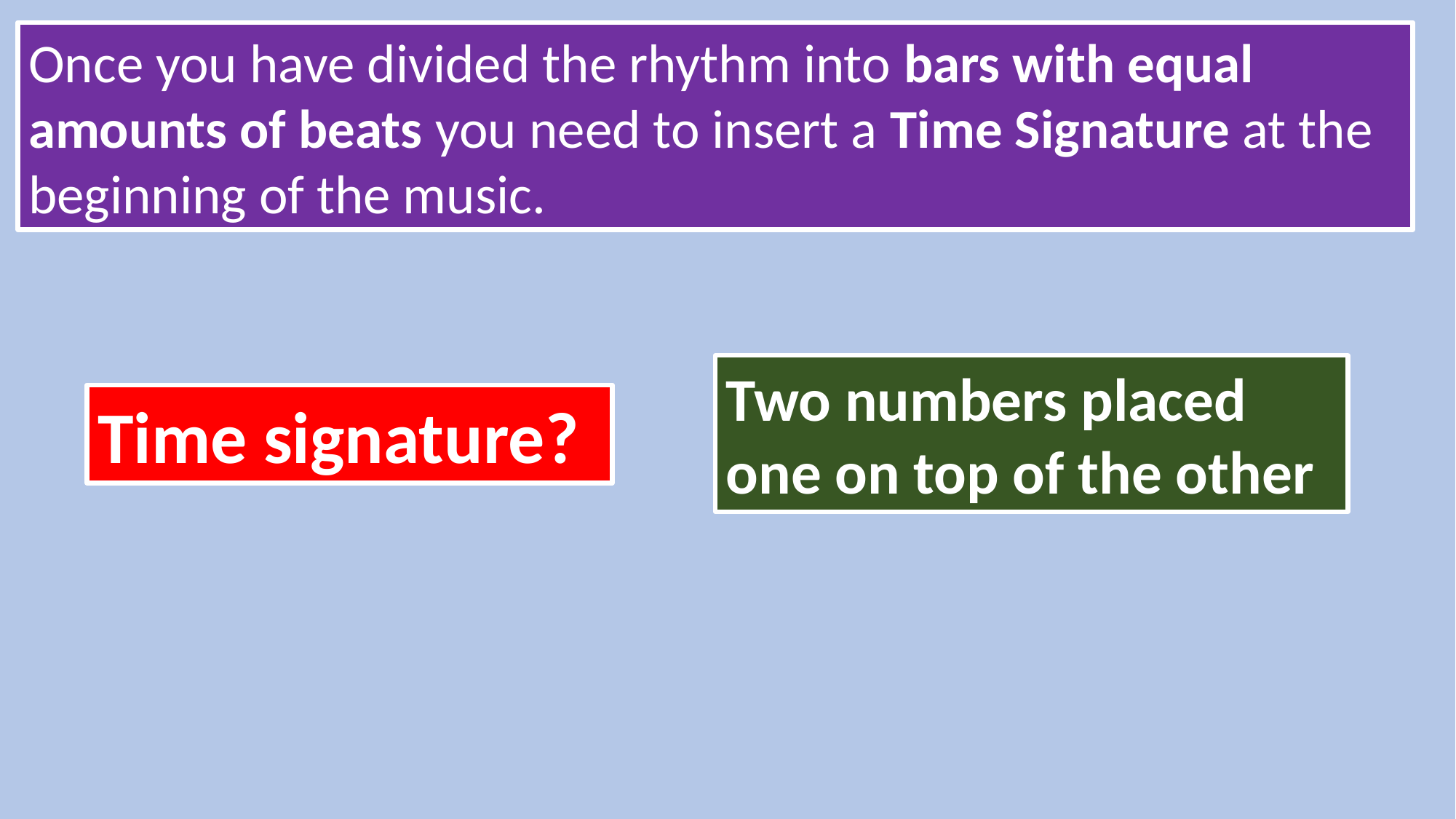

Once you have divided the rhythm into bars with equal amounts of beats you need to insert a Time Signature at the beginning of the music.
Two numbers placed one on top of the other
Time signature?